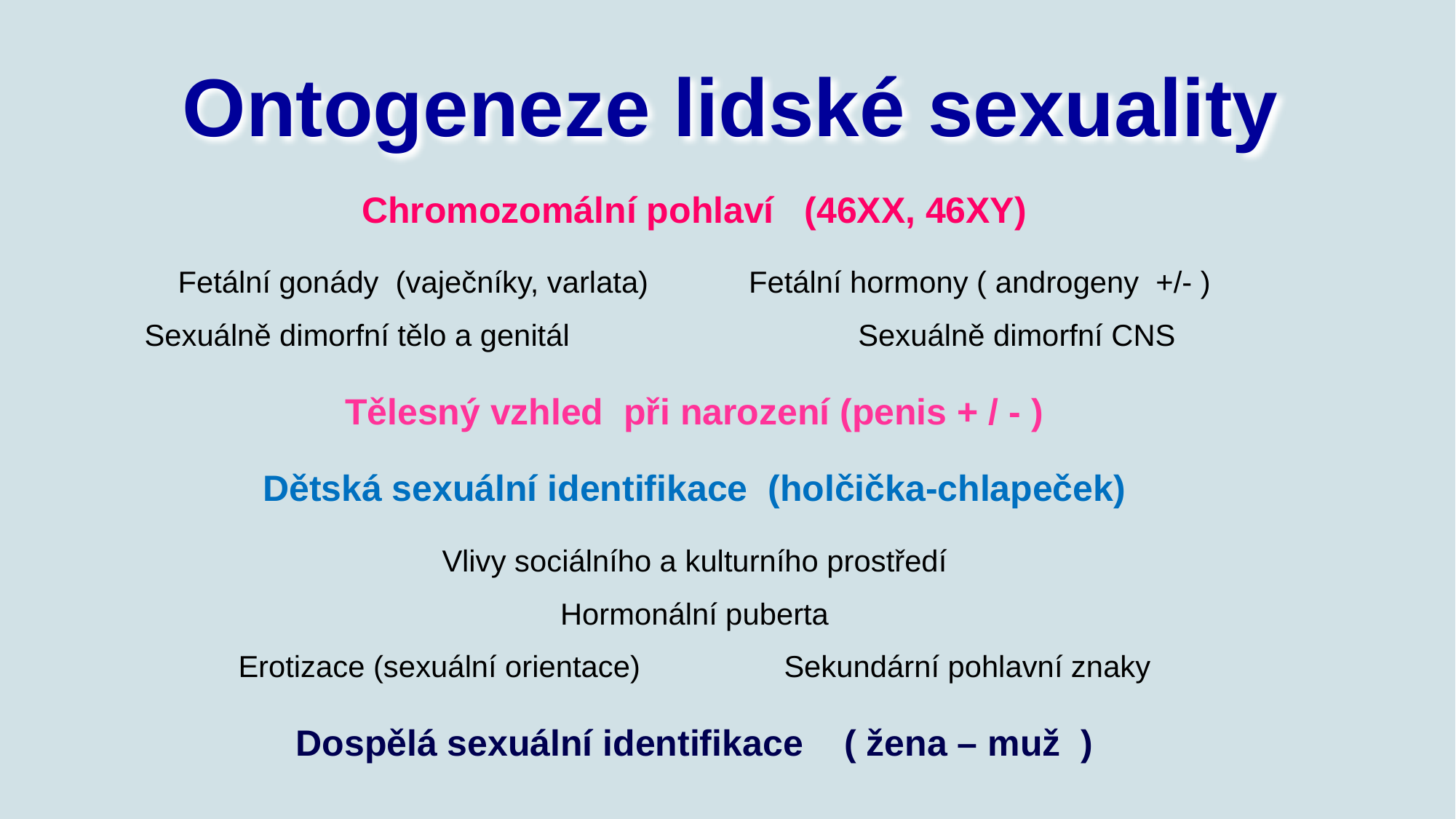

Ontogeneze lidské sexuality

Chromozomální pohlaví   (46XX, 46XY)

Fetální gonády  (vaječníky, varlata)            Fetální hormony ( androgeny  +/- )

            Sexuálně dimorfní tělo a genitál    	                  Sexuálně dimorfní CNS

Tělesný vzhled  při narození (penis + / - )

Dětská sexuální identifikace  (holčička-chlapeček)

Vlivy sociálního a kulturního prostředí

Hormonální puberta

Erotizace (sexuální orientace) 		Sekundární pohlavní znaky

Dospělá sexuální identifikace    ( žena – muž  )